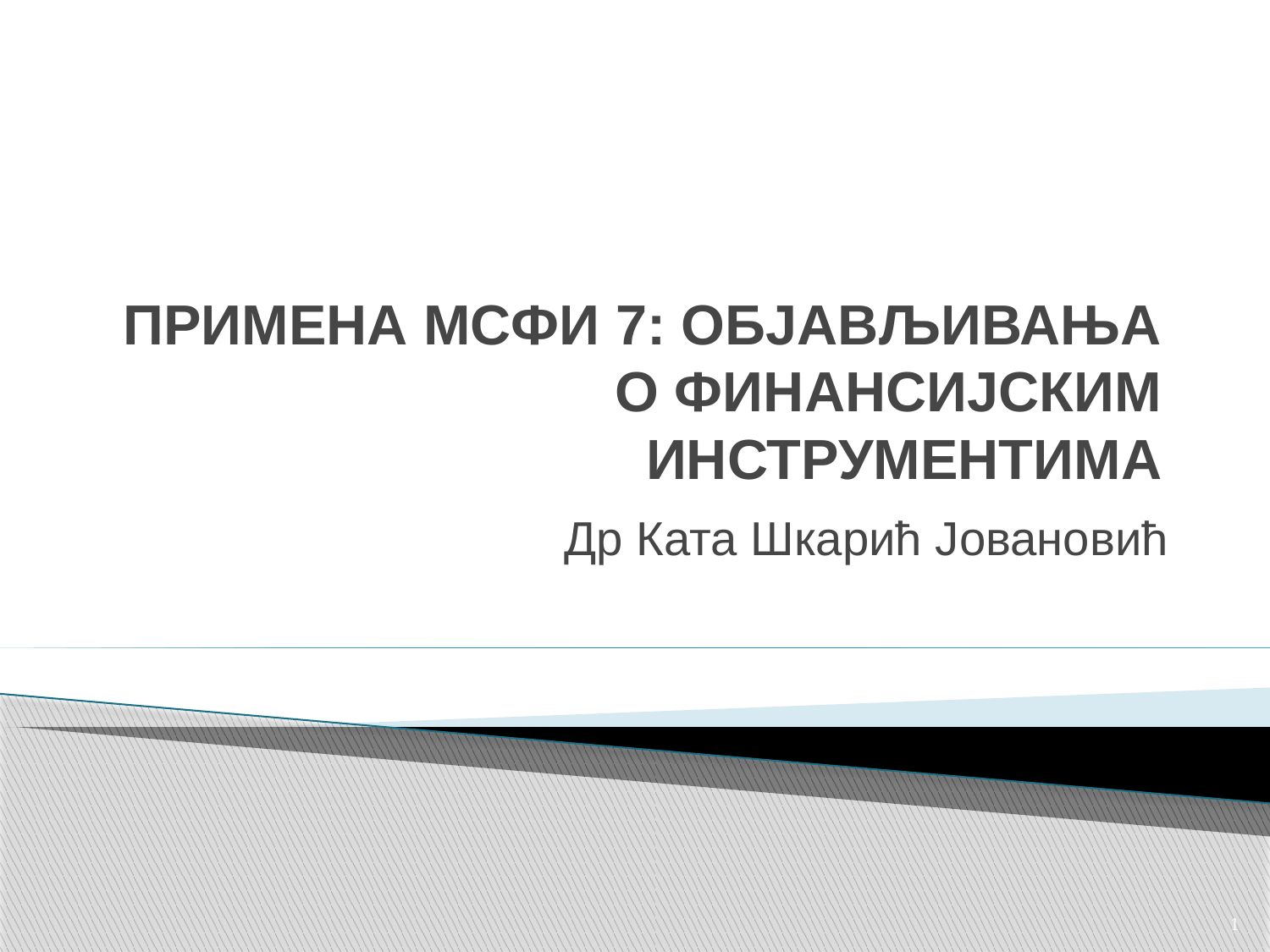

# ПРИМЕНА МСФИ 7: ОБЈАВЉИВАЊА О ФИНАНСИЈСКИМ ИНСТРУМЕНТИМА
Др Ката Шкарић Јовановић
1